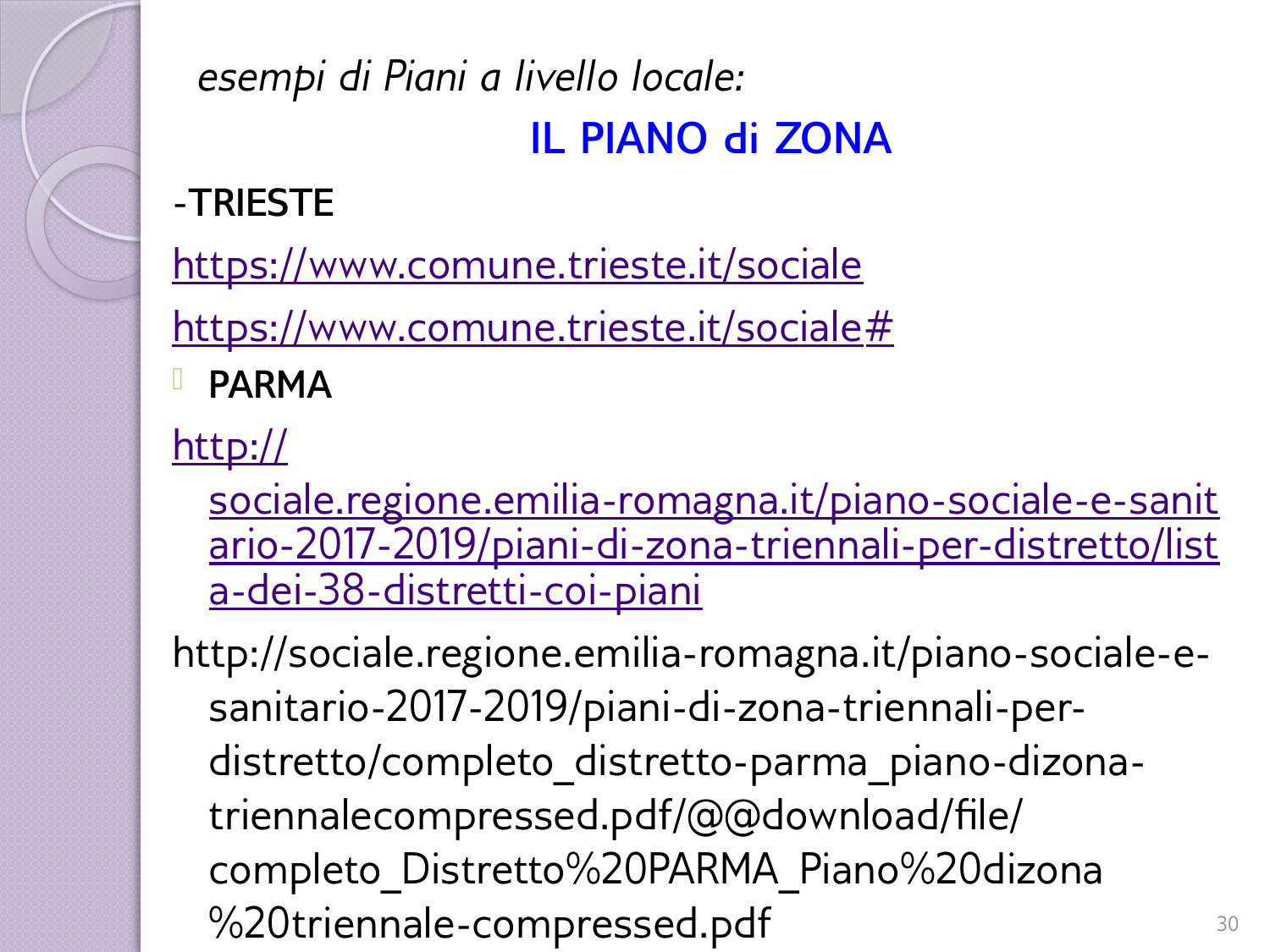

esempi di Piani a livello locale:
IL PIANO di ZONA
-TRIESTE
https://www.comune.trieste.it/sociale
https://www.comune.trieste.it/sociale#
PARMA
http://sociale.regione.emilia-romagna.it/piano-sociale-e-sanitario-2017-2019/piani-di-zona-triennali-per-distretto/lista-dei-38-distretti-coi-piani
http://sociale.regione.emilia-romagna.it/piano-sociale-e-sanitario-2017-2019/piani-di-zona-triennali-per-distretto/completo_distretto-parma_piano-dizona-triennalecompressed.pdf/@@download/file/completo_Distretto%20PARMA_Piano%20dizona%20triennale-compressed.pdf

30